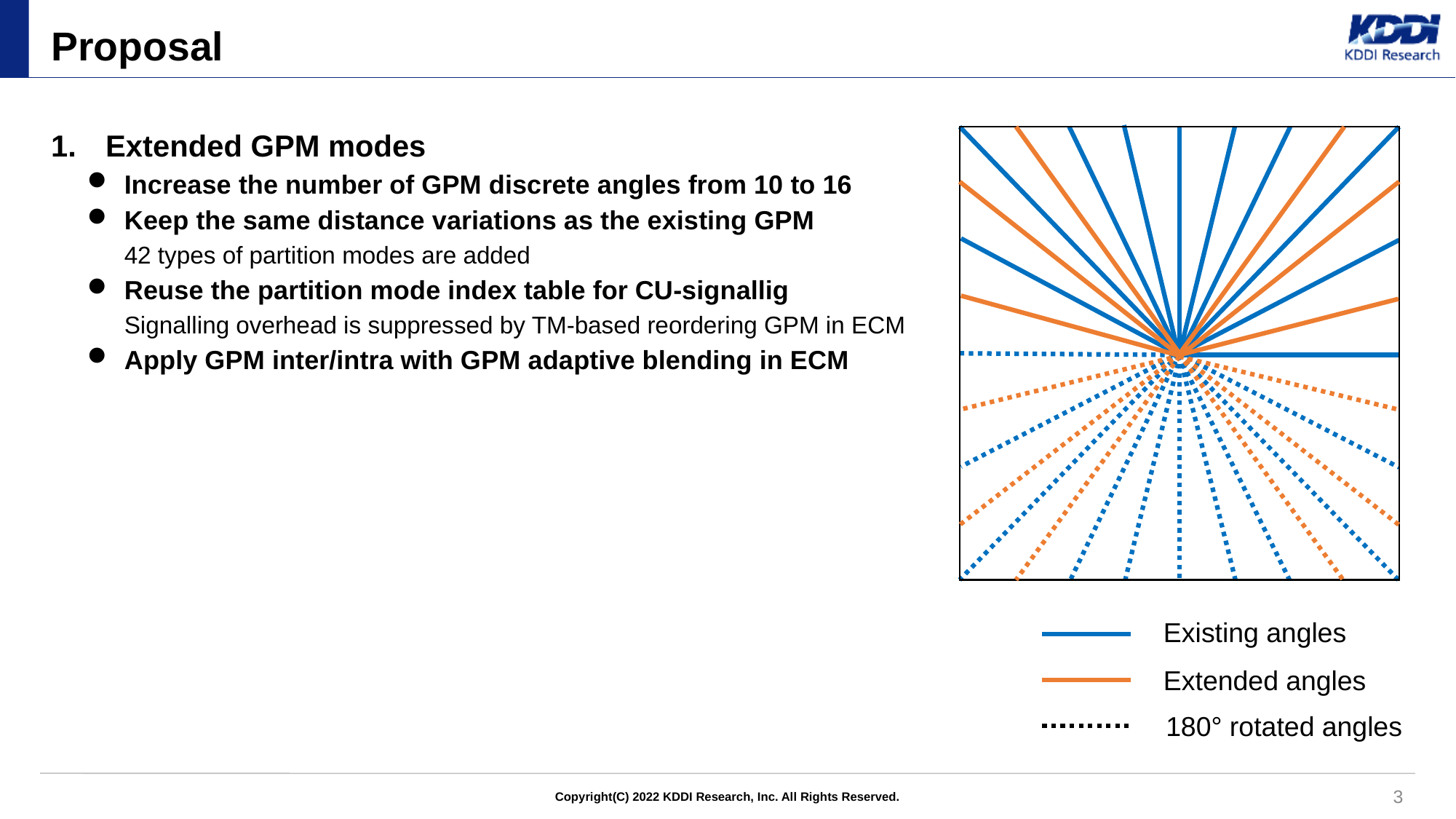

# Proposal
Extended GPM modes
Increase the number of GPM discrete angles from 10 to 16
Keep the same distance variations as the existing GPM
42 types of partition modes are added
Reuse the partition mode index table for CU-signallig
Signalling overhead is suppressed by TM-based reordering GPM in ECM
Apply GPM inter/intra with GPM adaptive blending in ECM

Existing angles
Extended angles
180° rotated angles
3